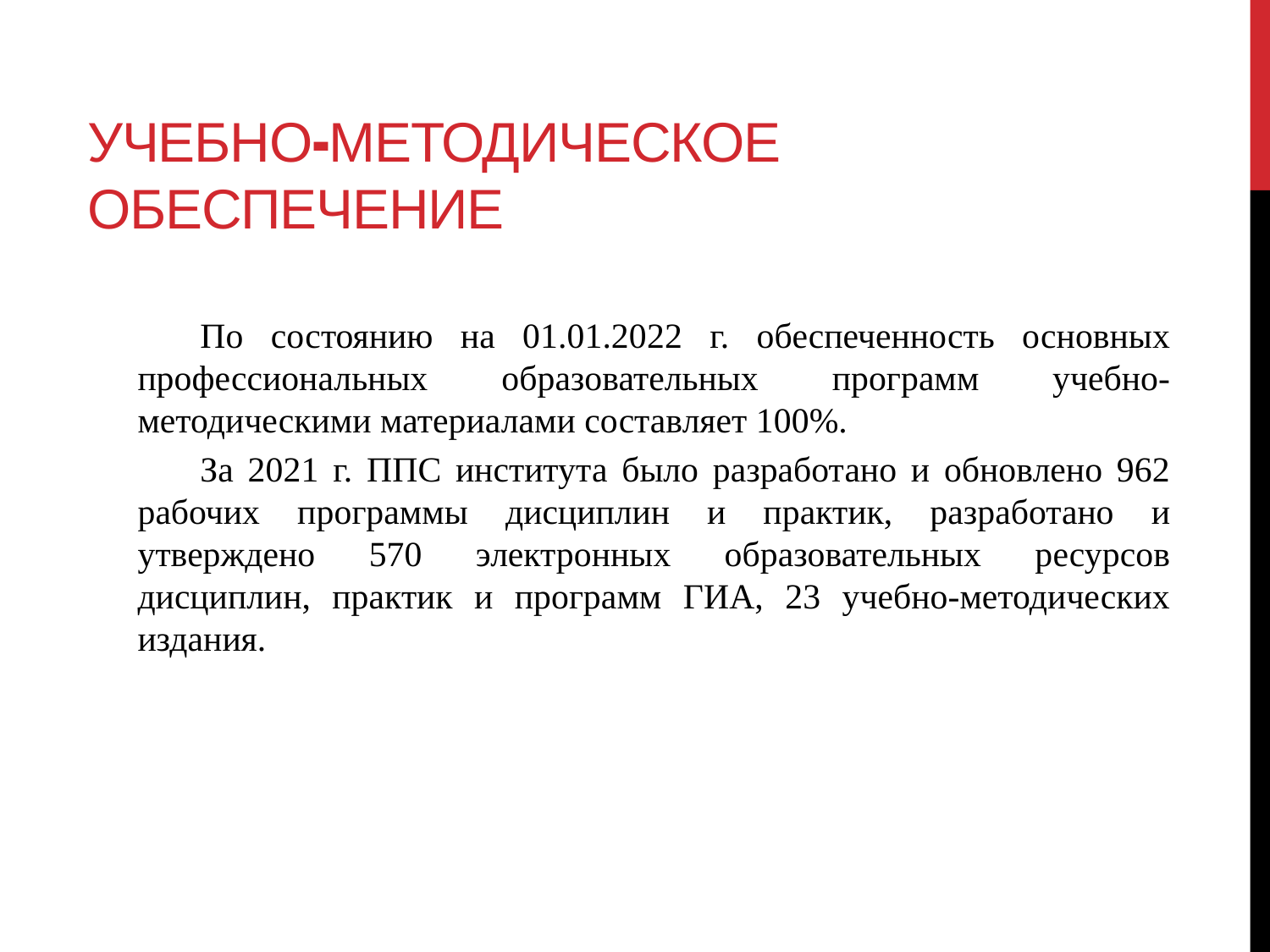

# учебно-методическое обеспечение
По состоянию на 01.01.2022 г. обеспеченность основных профессиональных образовательных программ учебно-методическими материалами составляет 100%.
За 2021 г. ППС института было разработано и обновлено 962 рабочих программы дисциплин и практик, разработано и утверждено 570 электронных образовательных ресурсов дисциплин, практик и программ ГИА, 23 учебно-методических издания.